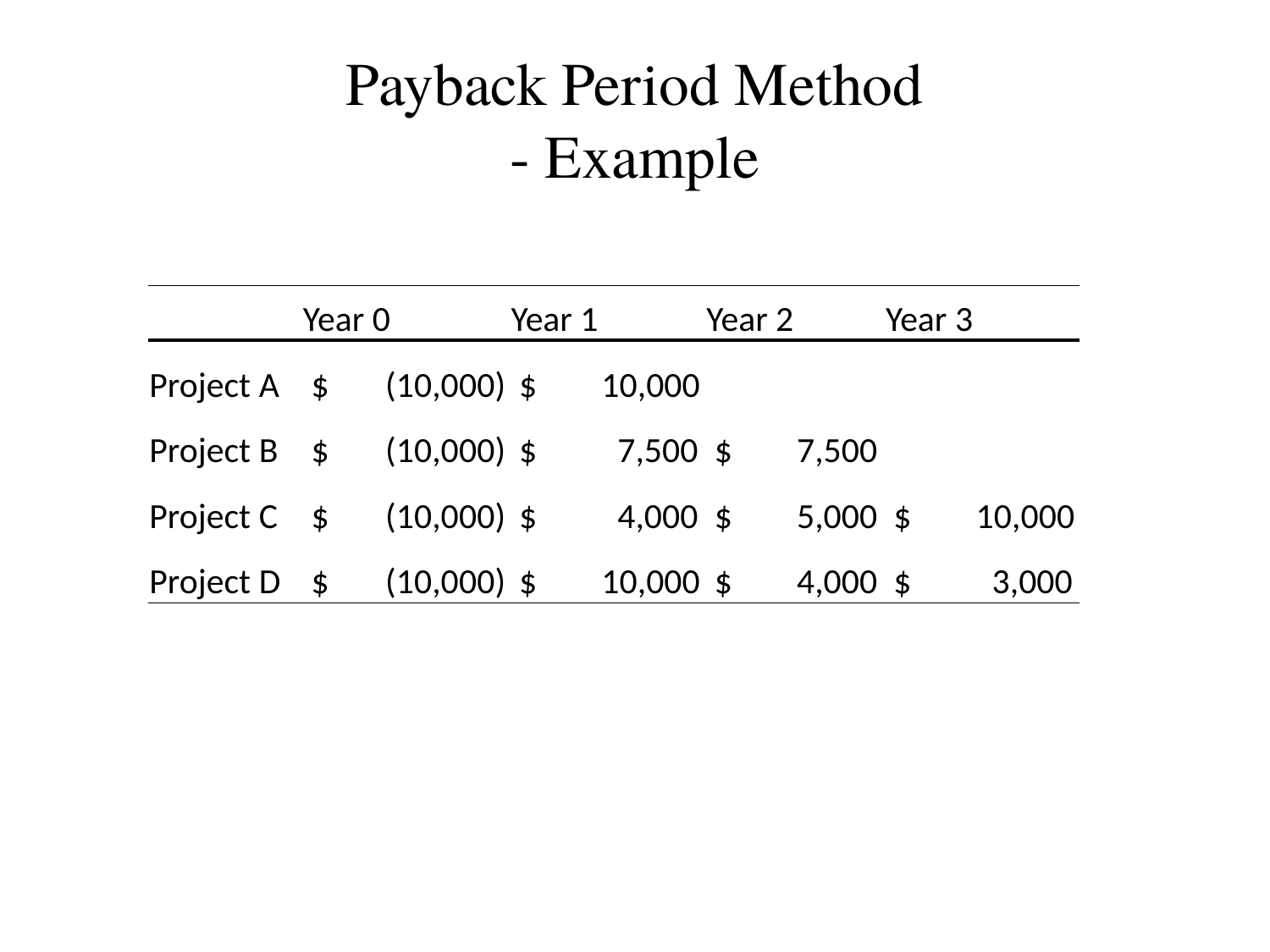

# Payback Period Method - Example
|  | Year 0 | Year 1 | Year 2 | Year 3 |
| --- | --- | --- | --- | --- |
| Project A | $ (10,000) | $ 10,000 |  |  |
| Project B | $ (10,000) | $ 7,500 | $ 7,500 |  |
| Project C | $ (10,000) | $ 4,000 | $ 5,000 | $ 10,000 |
| Project D | $ (10,000) | $ 10,000 | $ 4,000 | $ 3,000 |